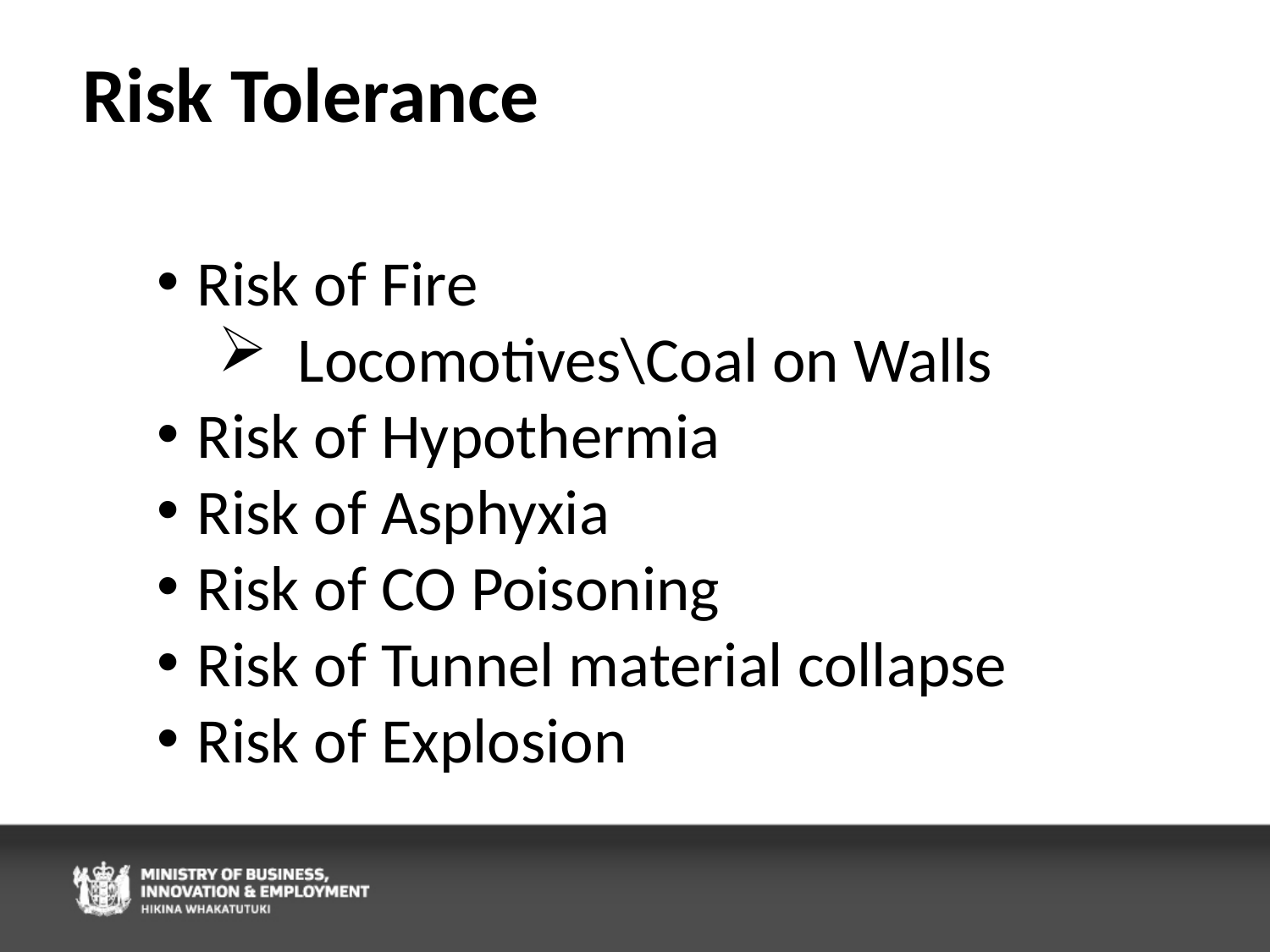

# Risk Tolerance

Risk of Fire
Locomotives\Coal on Walls
Risk of Hypothermia
Risk of Asphyxia
Risk of CO Poisoning
Risk of Tunnel material collapse
Risk of Explosion